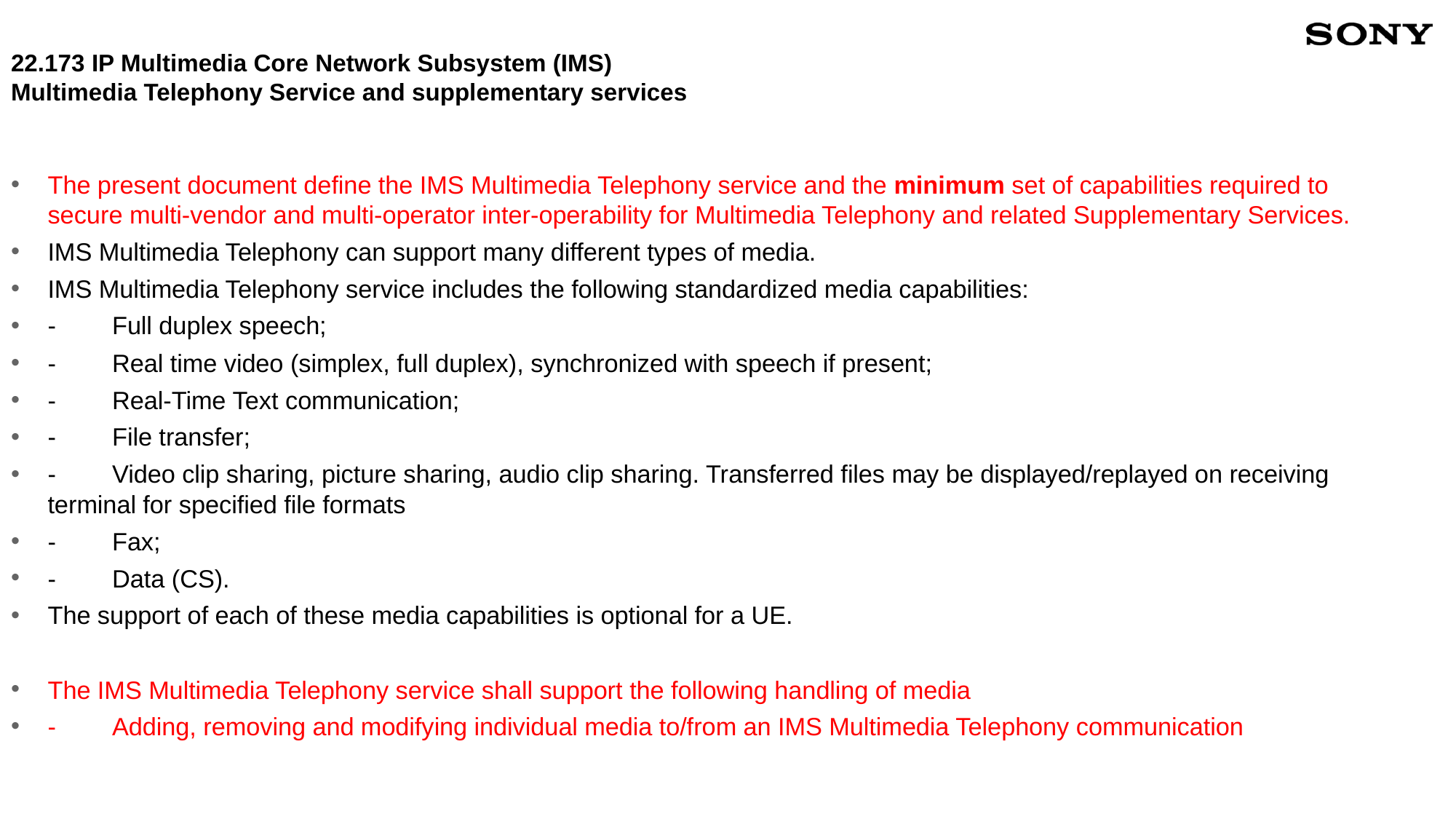

22.173 IP Multimedia Core Network Subsystem (IMS)
Multimedia Telephony Service and supplementary services
The present document define the IMS Multimedia Telephony service and the minimum set of capabilities required to secure multi-vendor and multi-operator inter-operability for Multimedia Telephony and related Supplementary Services.
IMS Multimedia Telephony can support many different types of media.
IMS Multimedia Telephony service includes the following standardized media capabilities:
-	Full duplex speech;
-	Real time video (simplex, full duplex), synchronized with speech if present;
-	Real-Time Text communication;
-	File transfer;
-	Video clip sharing, picture sharing, audio clip sharing. Transferred files may be displayed/replayed on receiving terminal for specified file formats
-	Fax;
-	Data (CS).
The support of each of these media capabilities is optional for a UE.

The IMS Multimedia Telephony service shall support the following handling of media
-	Adding, removing and modifying individual media to/from an IMS Multimedia Telephony communication